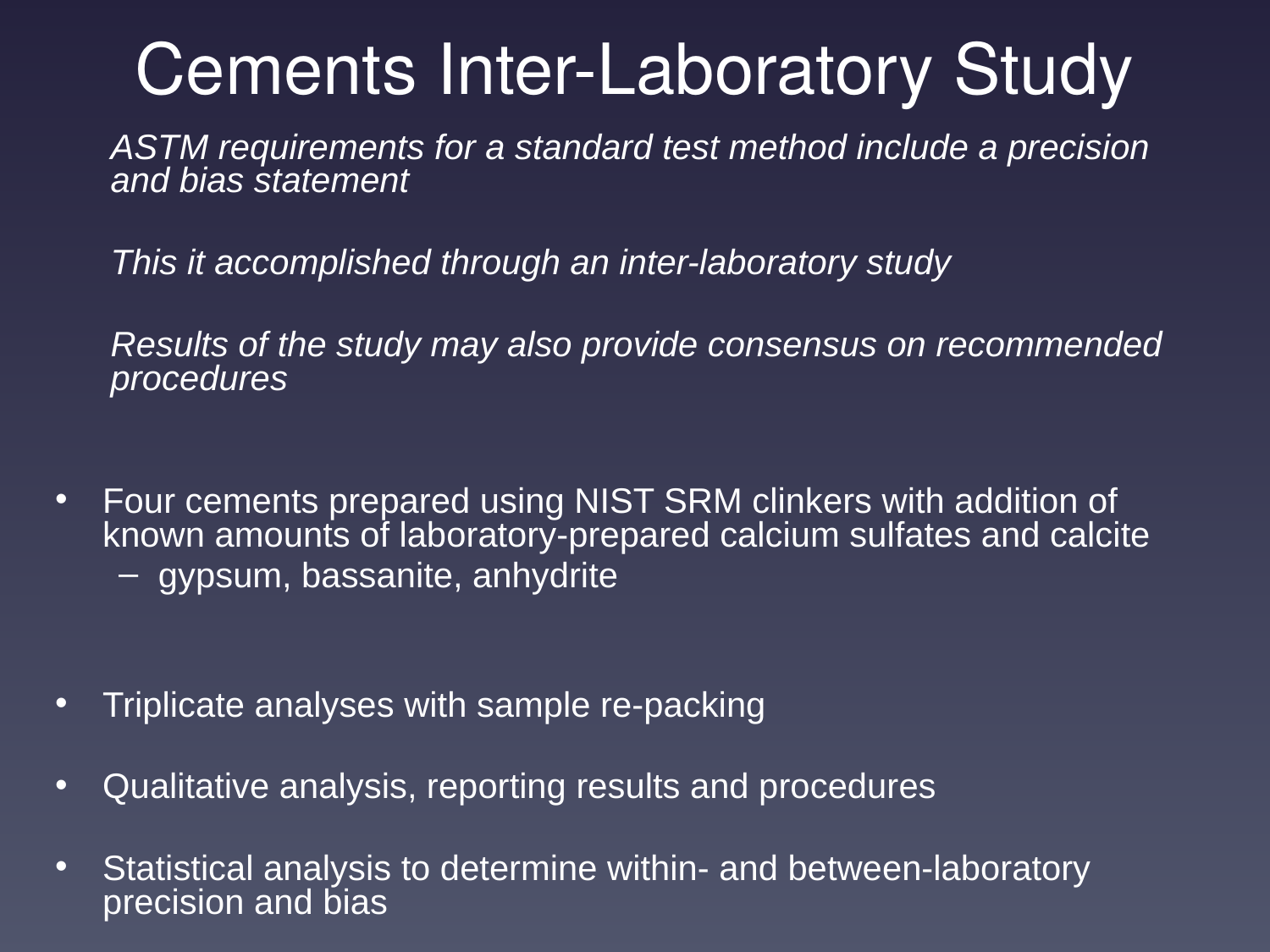

# Cements Inter-Laboratory Study
ASTM requirements for a standard test method include a precision and bias statement

This it accomplished through an inter-laboratory study

Results of the study may also provide consensus on recommended procedures

Four cements prepared using NIST SRM clinkers with addition of known amounts of laboratory-prepared calcium sulfates and calcite
gypsum, bassanite, anhydrite

Triplicate analyses with sample re-packing

Qualitative analysis, reporting results and procedures

Statistical analysis to determine within- and between-laboratory precision and bias